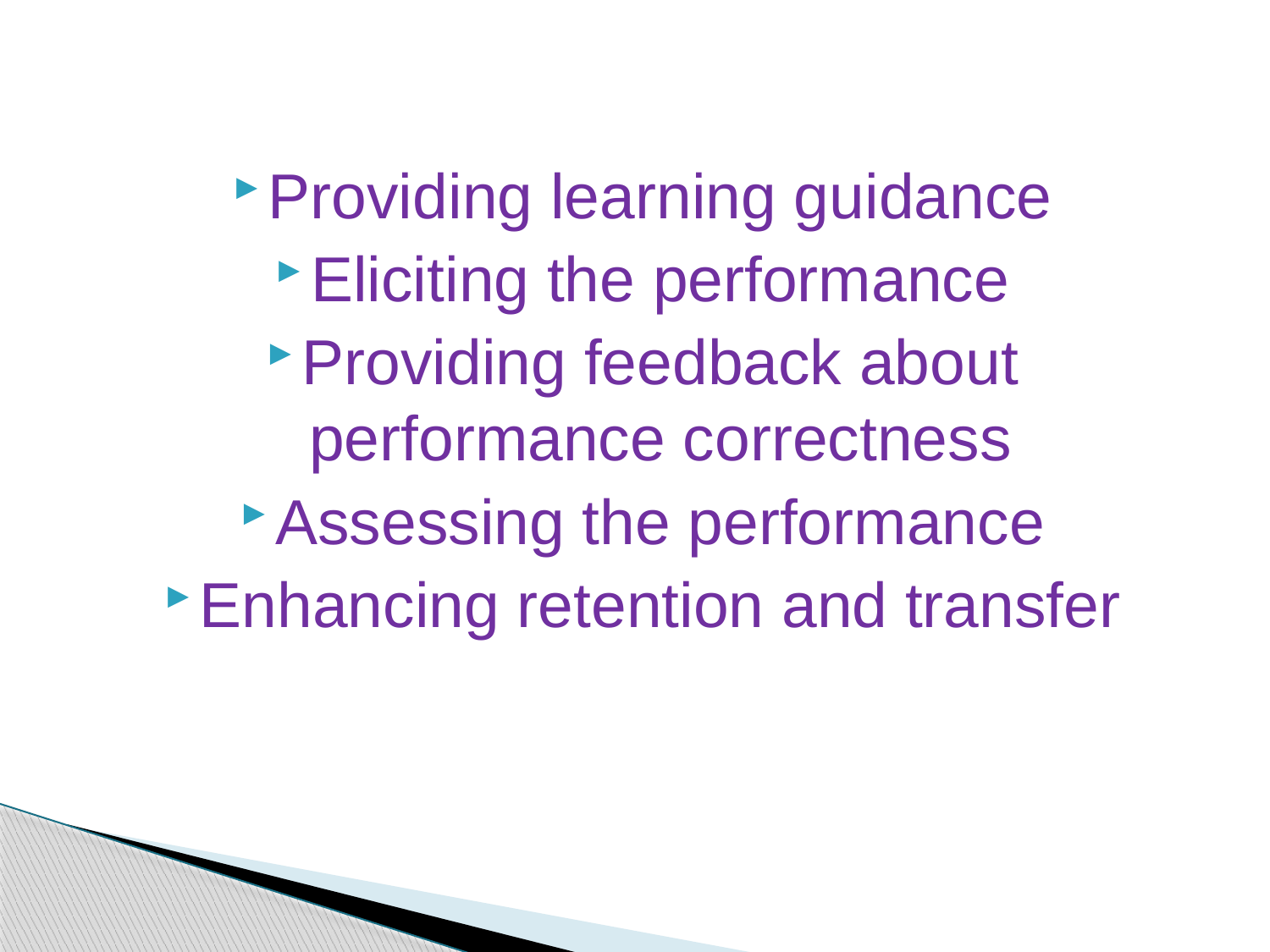

Providing learning guidance
Eliciting the performance
Providing feedback about performance correctness
Assessing the performance
Enhancing retention and transfer